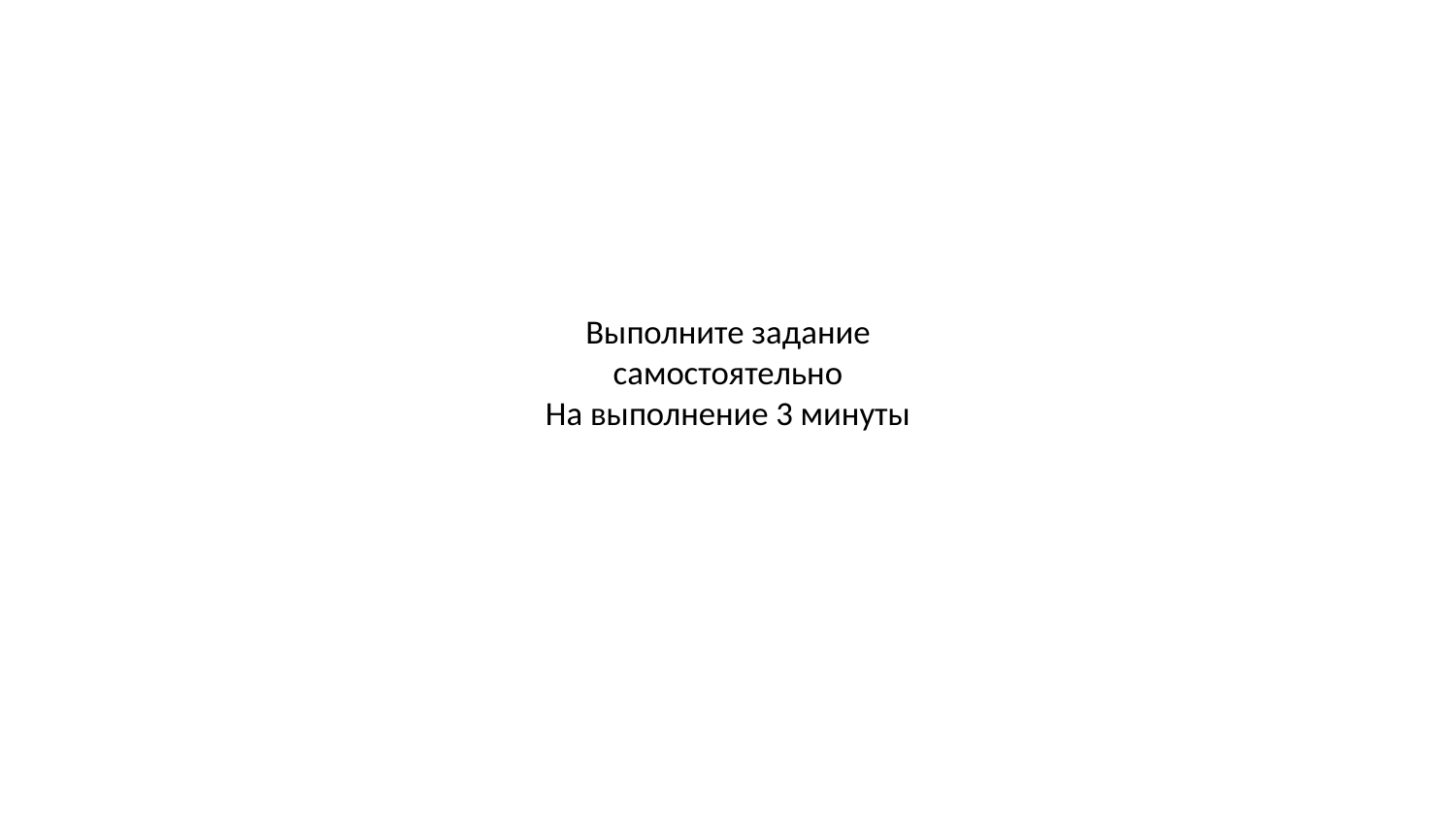

# Выполните задание самостоятельно
На выполнение 3 минуты